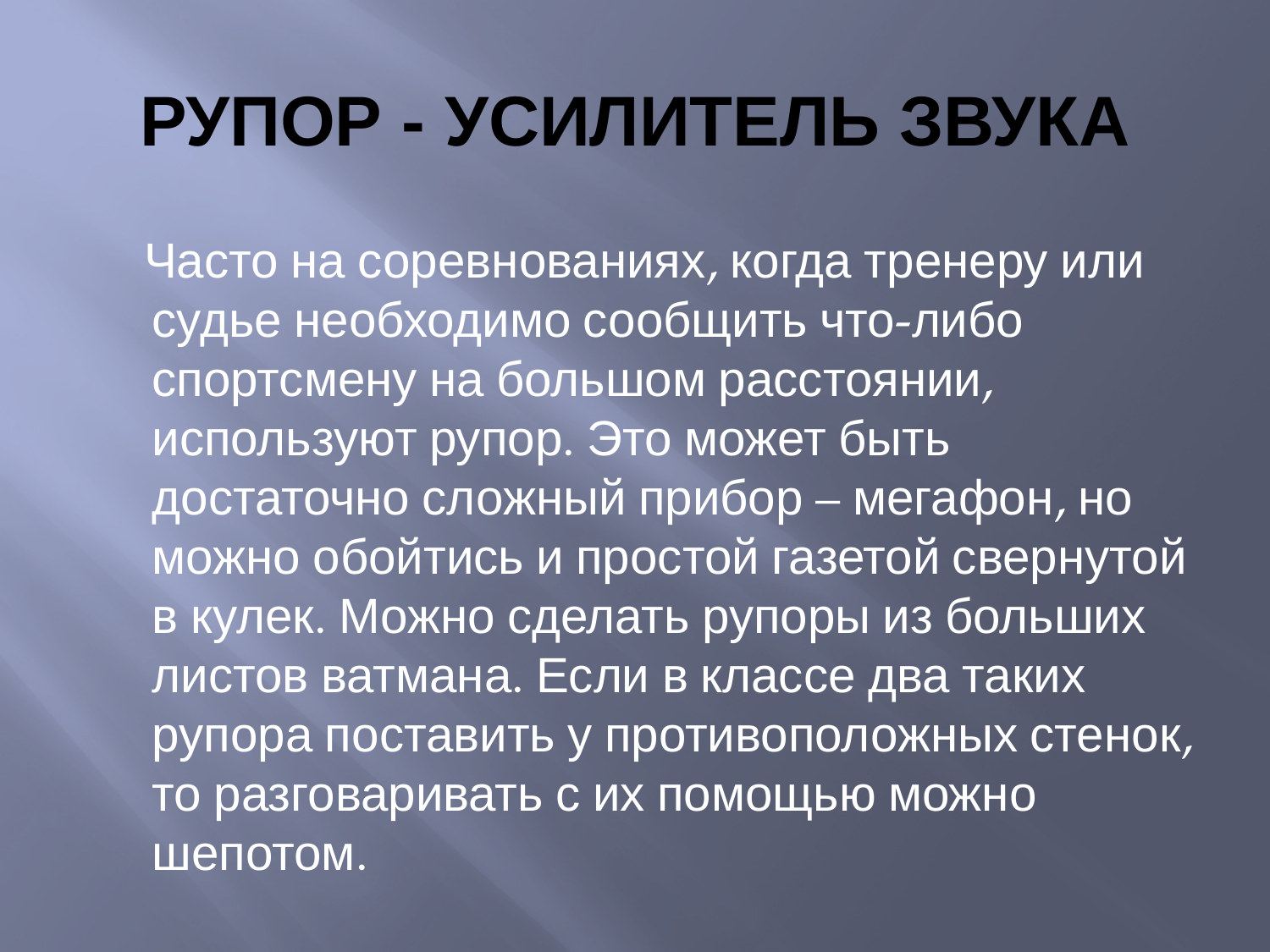

# РУПОР - УСИЛИТЕЛЬ ЗВУКА
    Часто на соревнованиях, когда тренеру или судье необходимо сообщить что-либо спортсмену на большом расстоянии, используют рупор. Это может быть достаточно сложный прибор – мегафон, но можно обойтись и простой газетой свернутой в кулек. Можно сделать рупоры из больших листов ватмана. Если в классе два таких рупора поставить у противоположных стенок, то разговаривать с их помощью можно шепотом.